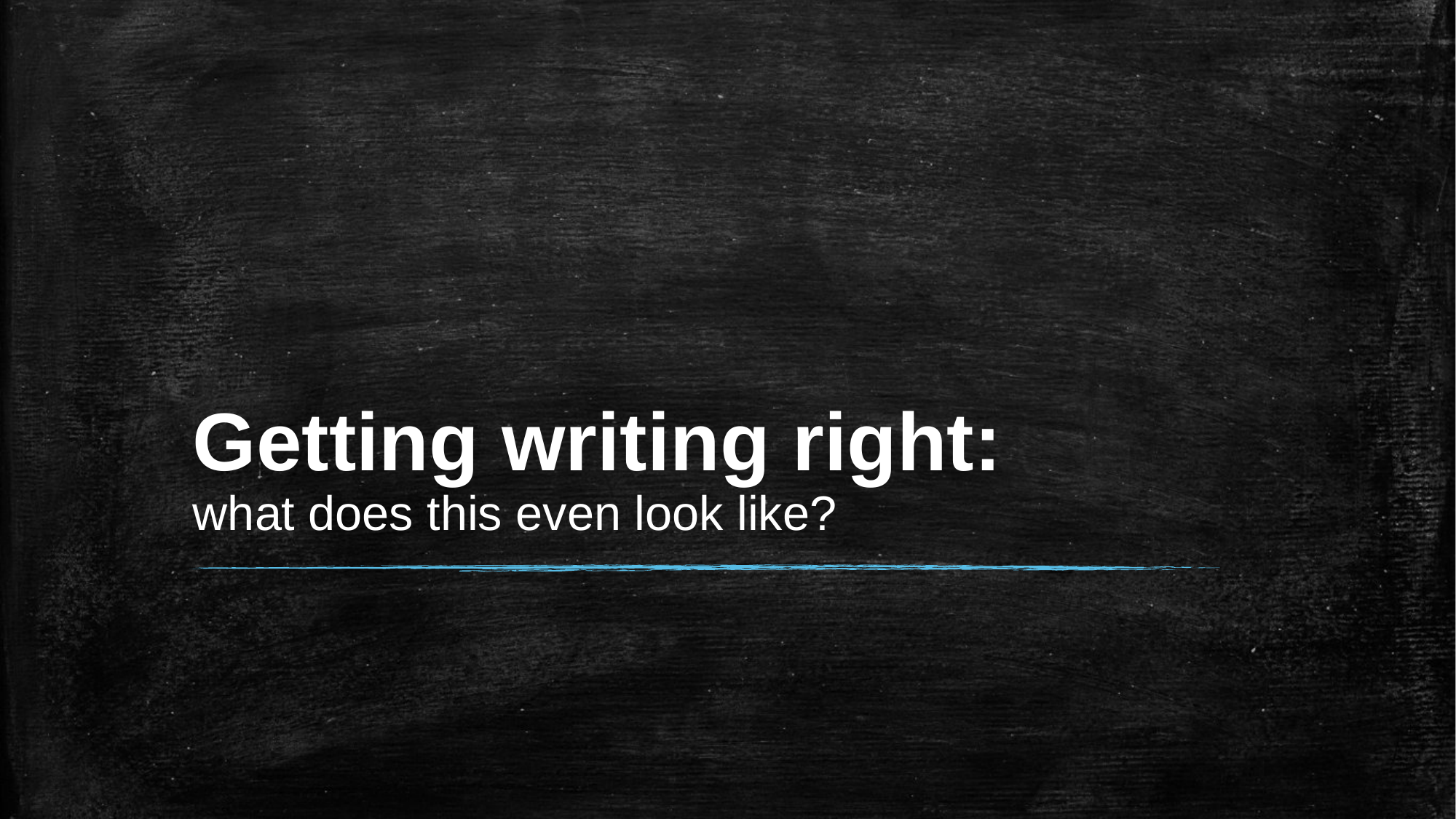

# Getting writing right: what does this even look like?